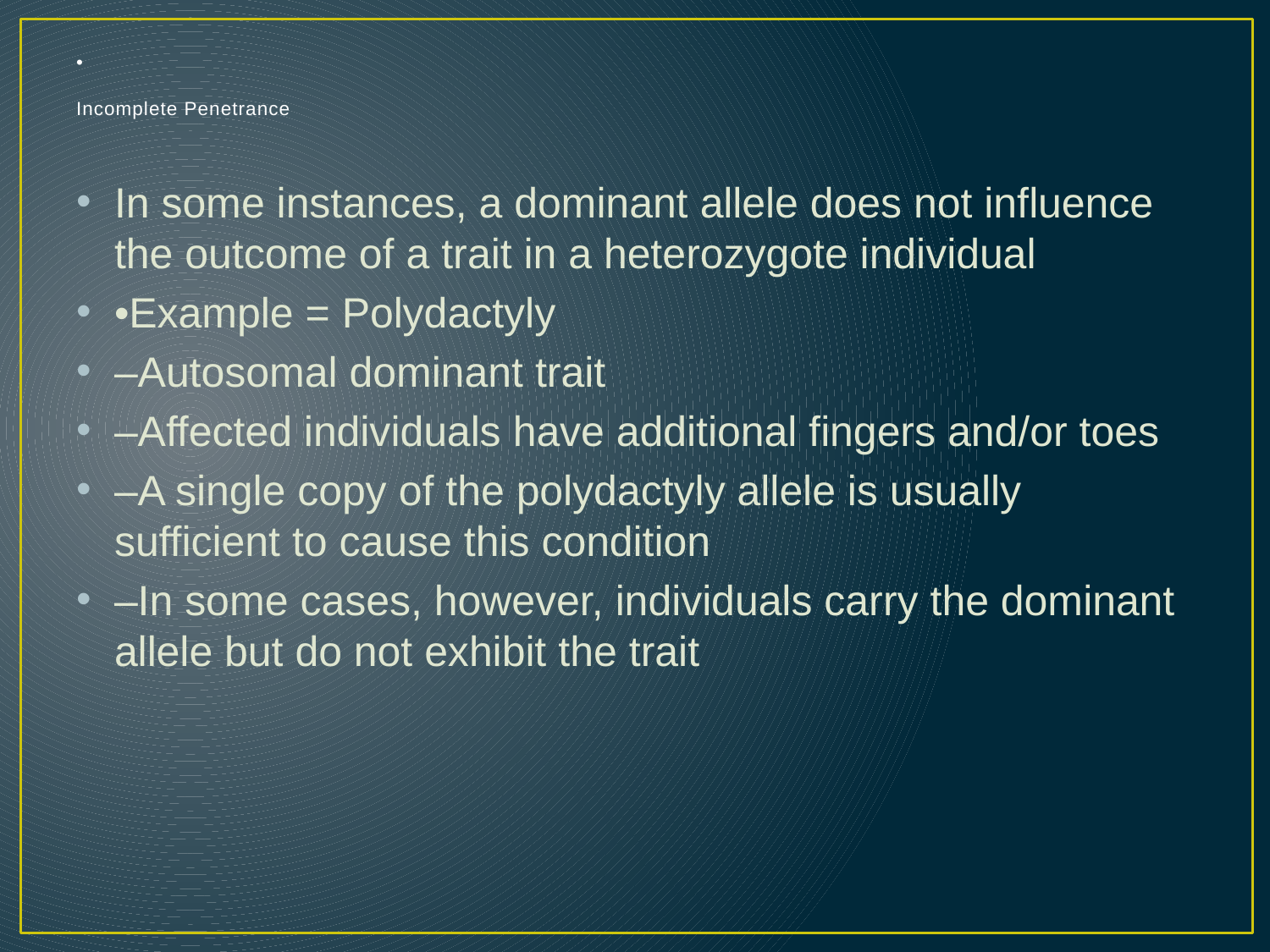

# • Incomplete Penetrance
In some instances, a dominant allele does not influence the outcome of a trait in a heterozygote individual
•Example = Polydactyly
–Autosomal dominant trait
–Affected individuals have additional fingers and/or toes
–A single copy of the polydactyly allele is usually sufficient to cause this condition
–In some cases, however, individuals carry the dominant allele but do not exhibit the trait